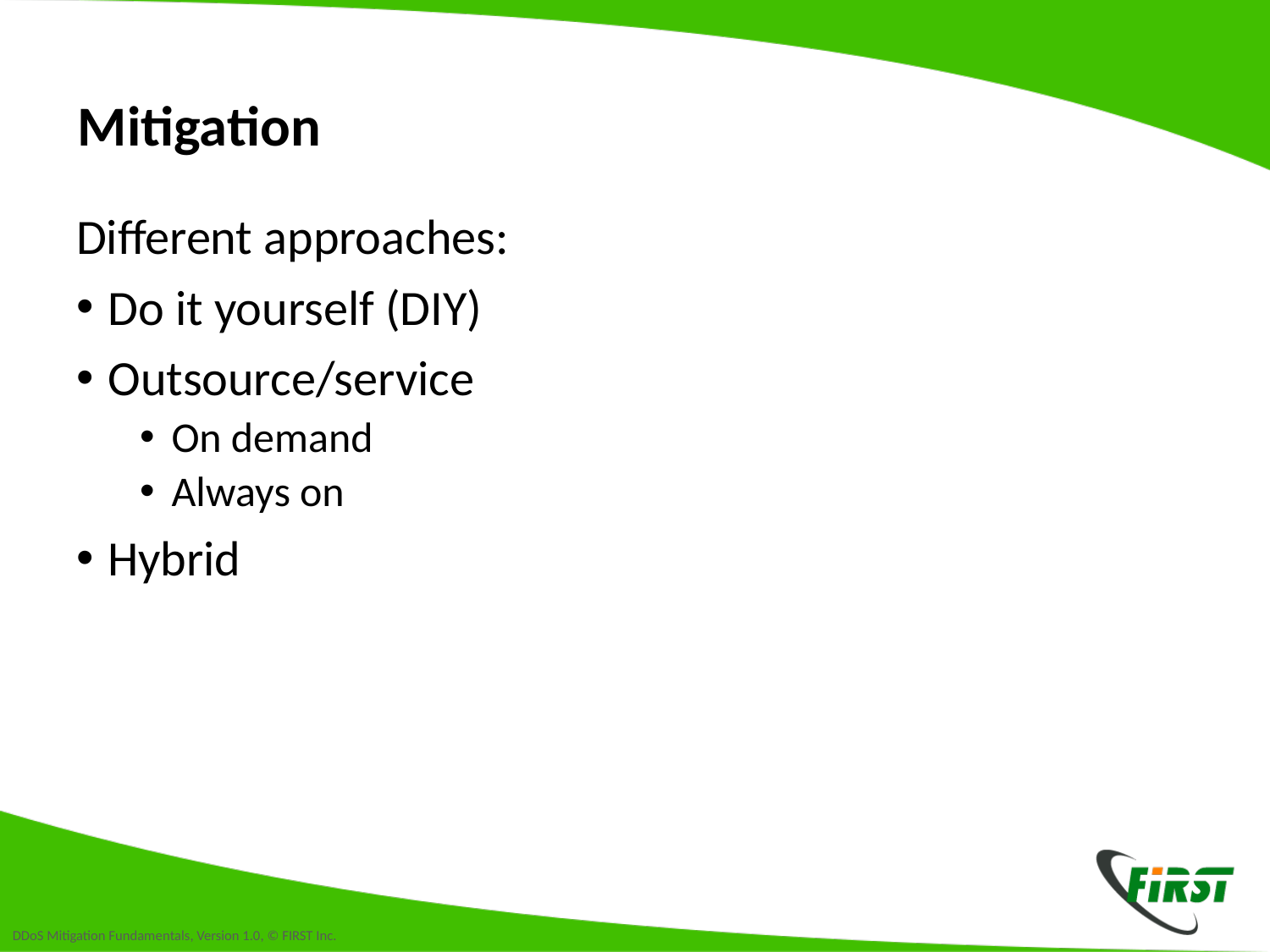

# Mitigation
Different approaches:
Do it yourself (DIY)
Outsource/service
On demand
Always on
Hybrid